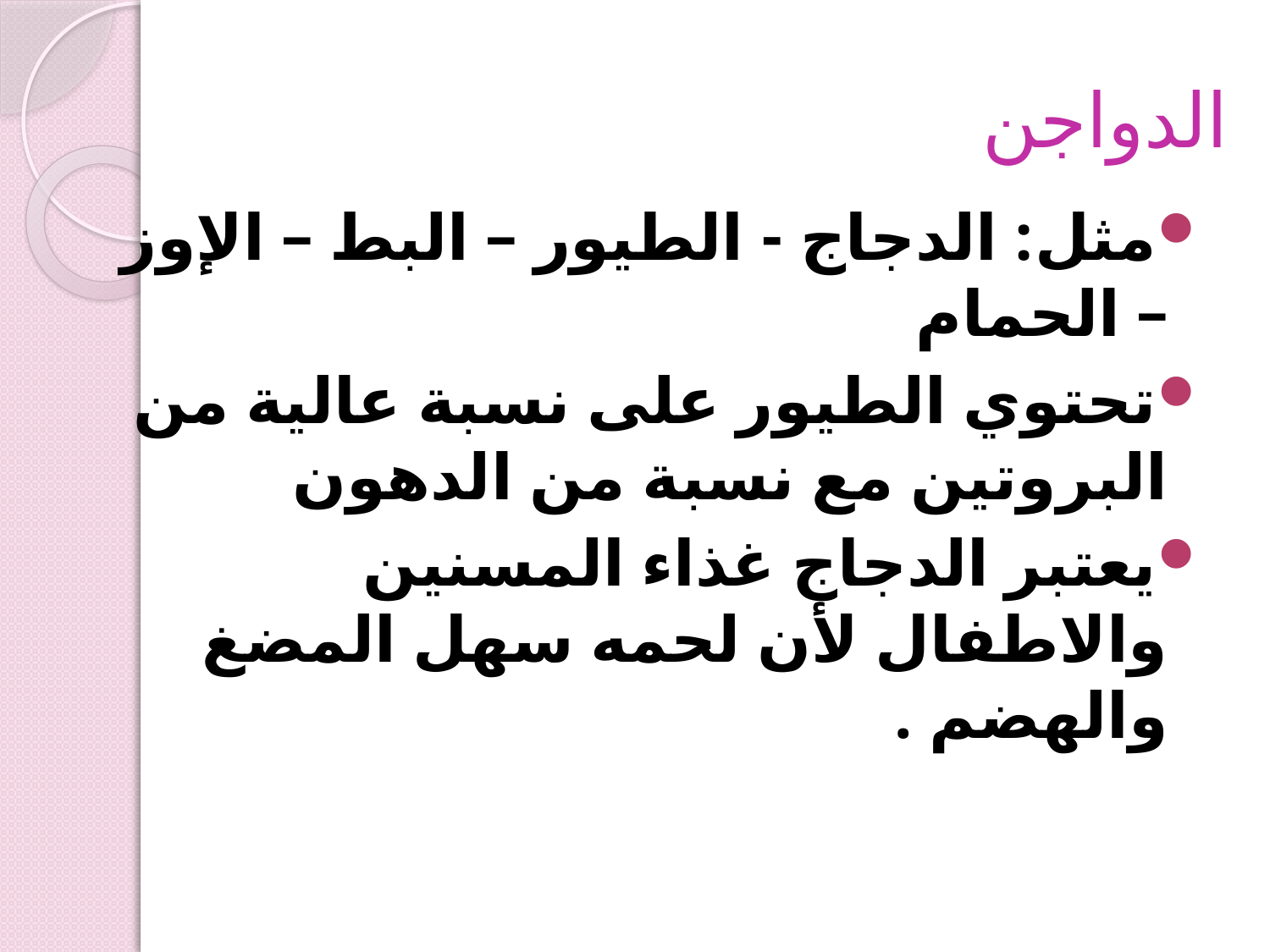

# الدواجن
مثل: الدجاج - الطيور – البط – الإوز – الحمام
تحتوي الطيور على نسبة عالية من البروتين مع نسبة من الدهون
يعتبر الدجاج غذاء المسنين والاطفال لأن لحمه سهل المضغ والهضم .